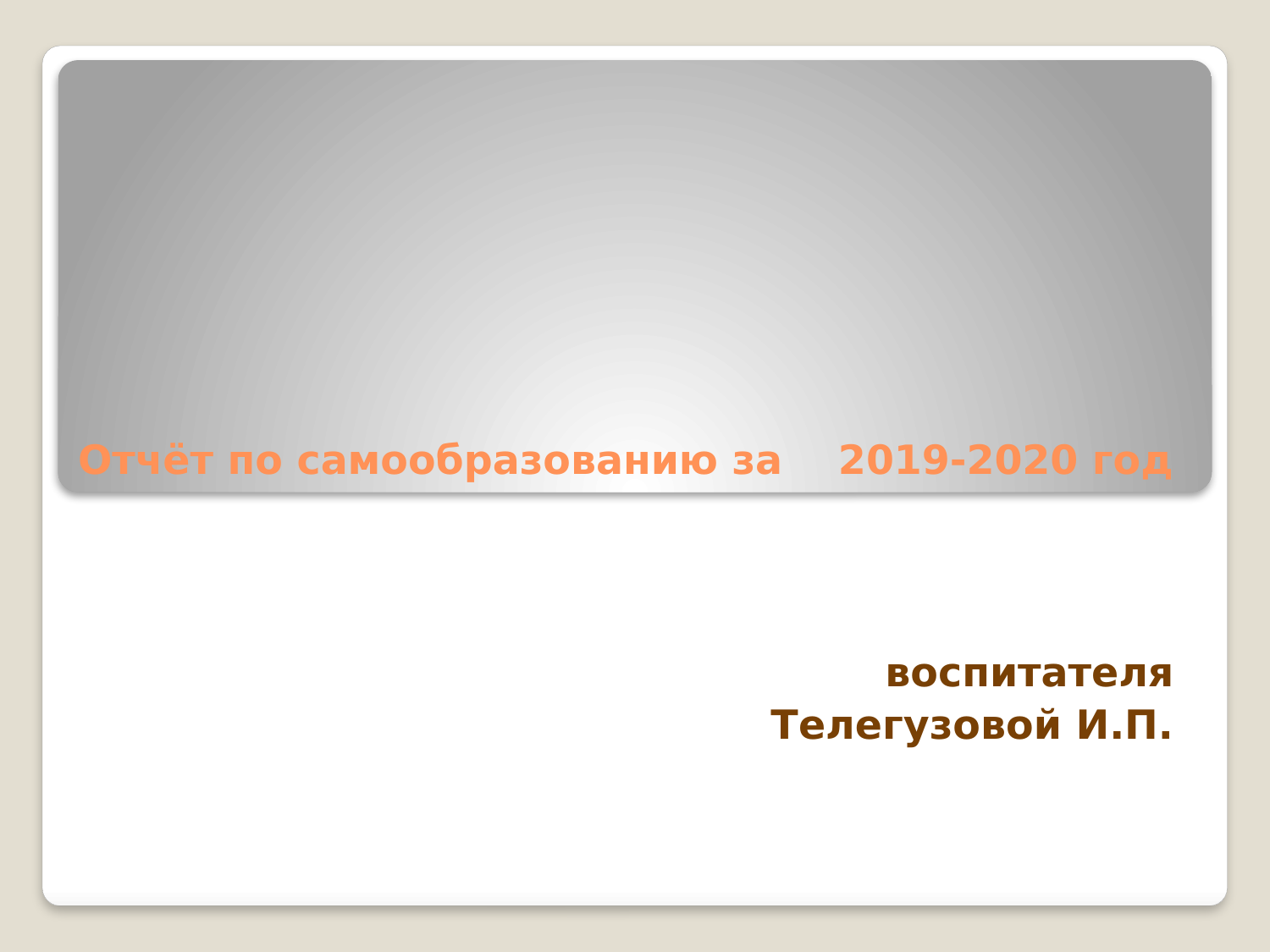

# Отчёт по самообразованию за    2019-2020 год воспитателя Телегузовой И.П.